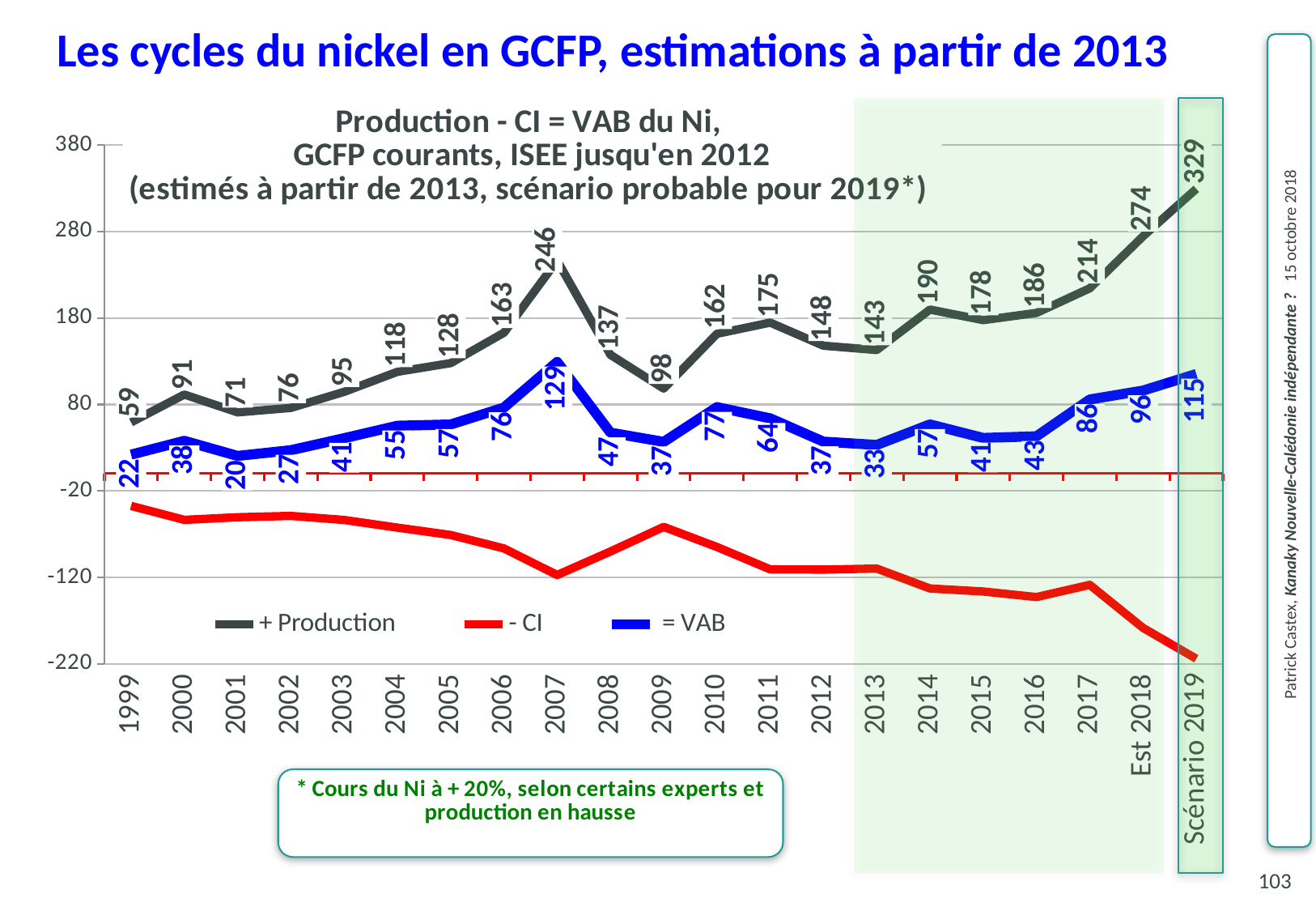

Les cycles du nickel en GCFP, estimations à partir de 2013

### Chart: Production - CI = VAB du Ni,
GCFP courants, ISEE jusqu'en 2012
(estimés à partir de 2013, scénario probable pour 2019*)

| Category | + Production  | - CI  |  = VAB |
|---|---|---|---|
| 1999 | 59.28359991813528 | -37.30117550662655 | 21.9824244115087 |
| 2000 | 91.46434642207542 | -53.48187595439585 | 37.98247046767953 |
| 2001 | 70.85413666752166 | -50.41449823574311 | 20.43963843177857 |
| 2002 | 75.98812496886472 | -48.8823079895282 | 27.10581697933652 |
| 2003 | 94.5909911486469 | -53.59568572690375 | 40.99530542174315 |
| 2004 | 117.7083484862029 | -62.3726637475734 | 55.3356847386295 |
| 2005 | 127.8080130441424 | -70.95623647862536 | 56.85177656551694 |
| 2006 | 162.917208214382 | -86.51130524616639 | 76.40590296821561 |
| 2007 | 246.3970504091262 | -117.2134453481385 | 129.1836050609876 |
| 2008 | 137.394 | -90.006 | 47.38800000000001 |
| 2009 | 98.32599999999998 | -61.591 | 36.735 |
| 2010 | 161.696 | -84.831 | 76.865 |
| 2011 | 174.626 | -110.688 | 63.938 |
| 2012 | 147.921 | -110.958 | 36.963 |
| 2013 | 142.9397617322306 | -109.7371381266242 | 33.20262360560635 |
| 2014 | 189.7384127694889 | -132.8168889386423 | 56.9215238308467 |
| 2015 | 177.5242422062867 | -136.2881961725205 | 41.23604603376624 |
| 2016 | 185.8732256394134 | -142.6978441047328 | 43.17538153468058 |
| 2017 | 214.2974223692604 | -128.5784534215562 | 85.71896894770416 |
| Est 2018 | 274.4204777171311 | -178.3733105161352 | 96.0471672009959 |
| Scénario 2019 | 329.3045732605573 | -214.0479726193622 | 115.256600641195 |